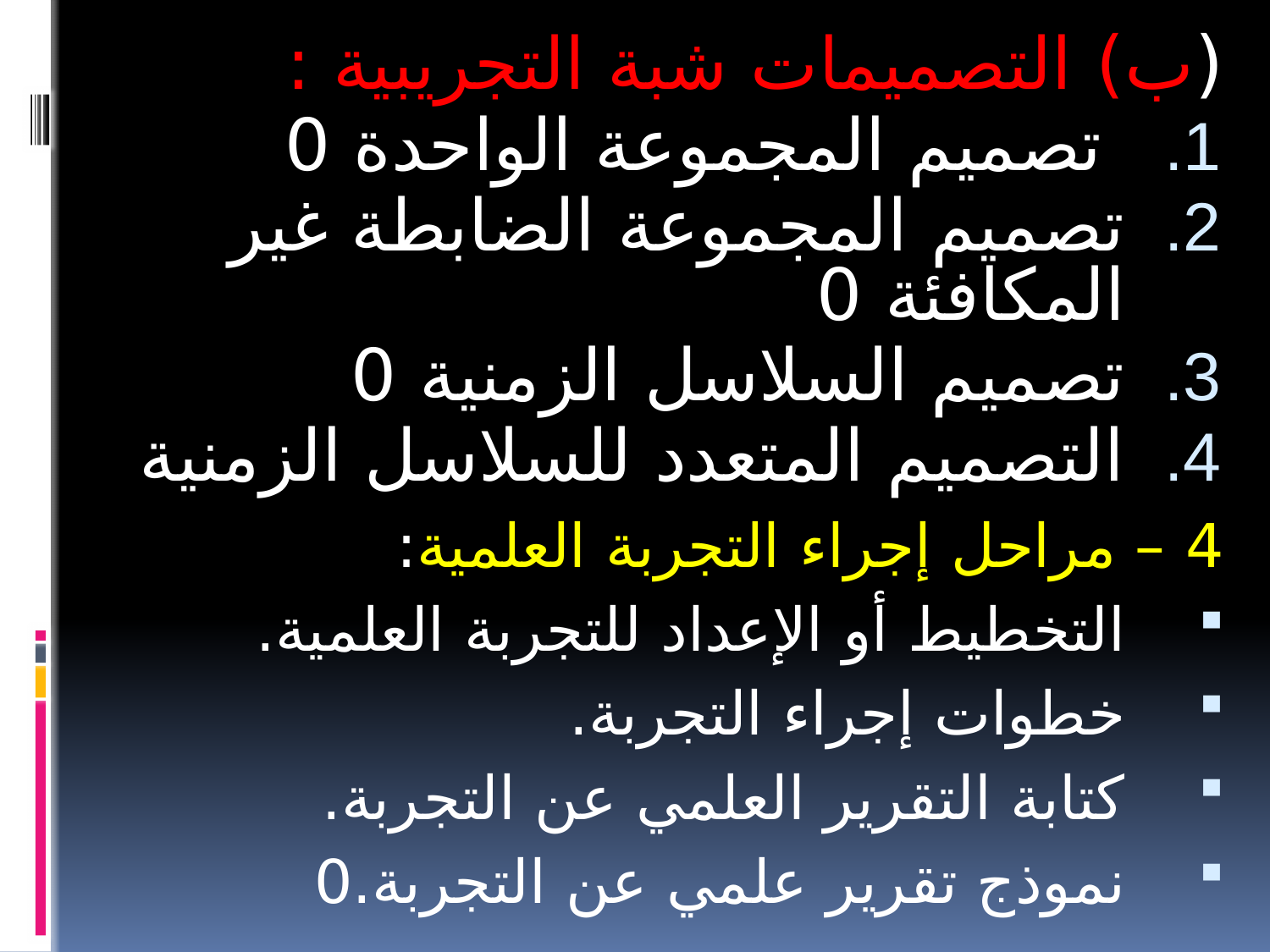

(ب) التصميمات شبة التجريبية :
 تصميم المجموعة الواحدة 0
تصميم المجموعة الضابطة غير المكافئة 0
تصميم السلاسل الزمنية 0
التصميم المتعدد للسلاسل الزمنية
4 – مراحل إجراء التجربة العلمية:
التخطيط أو الإعداد للتجربة العلمية.
خطوات إجراء التجربة.
كتابة التقرير العلمي عن التجربة.
نموذج تقرير علمي عن التجربة.0